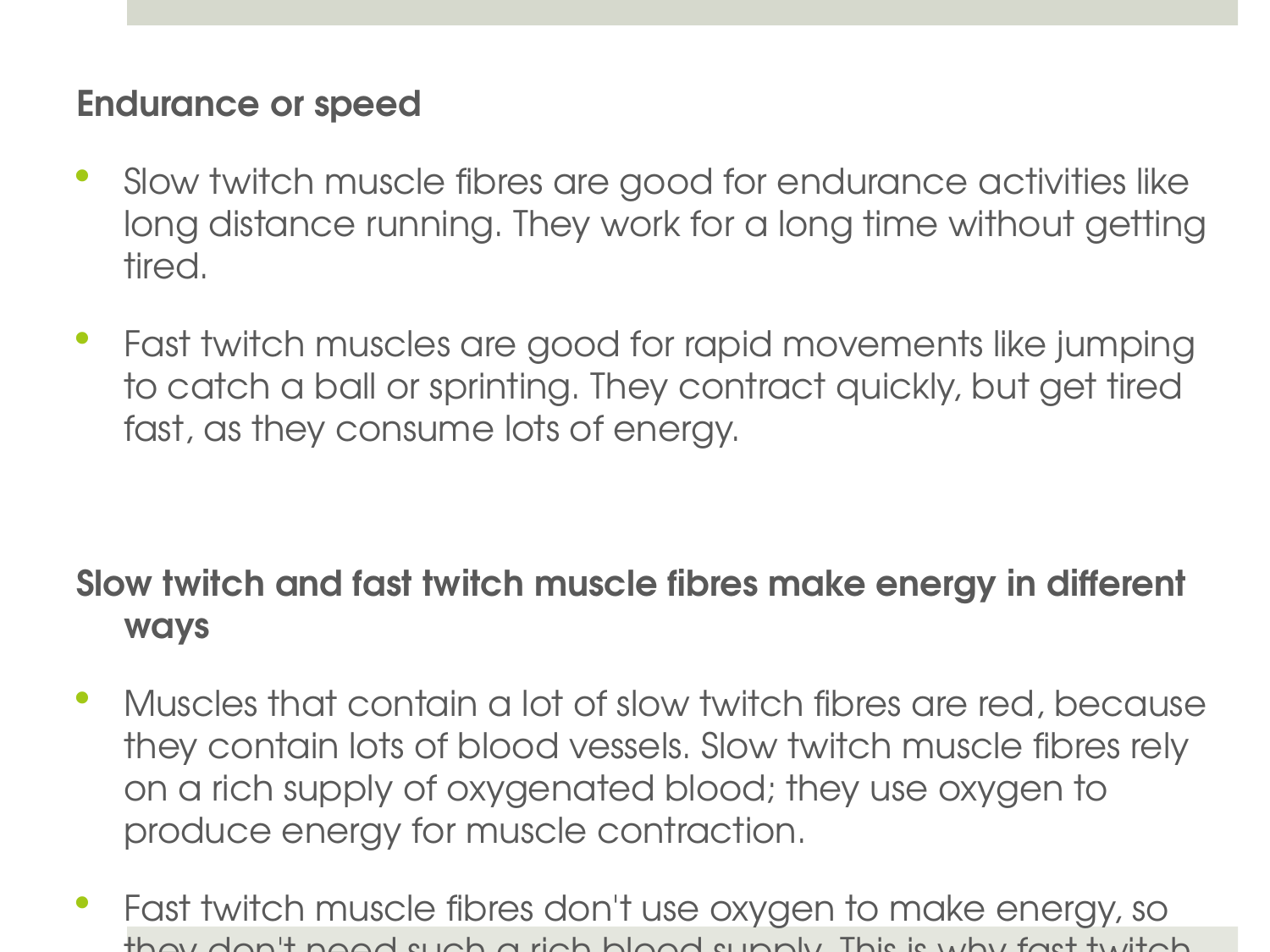

Endurance or speed
Slow twitch muscle fibres are good for endurance activities like long distance running. They work for a long time without getting tired.
Fast twitch muscles are good for rapid movements like jumping to catch a ball or sprinting. They contract quickly, but get tired fast, as they consume lots of energy.

Slow twitch and fast twitch muscle fibres make energy in different ways
Muscles that contain a lot of slow twitch fibres are red, because they contain lots of blood vessels. Slow twitch muscle fibres rely on a rich supply of oxygenated blood; they use oxygen to produce energy for muscle contraction.
Fast twitch muscle fibres don't use oxygen to make energy, so they don't need such a rich blood supply. This is why fast twitch muscles are lighter in colour than muscles that contain a lot of slow twitch muscle fibres.
Fast twitch muscle fibres can produce small amounts of energy very quickly whereas slow twitch muscles can produce large amounts of energy slowly.